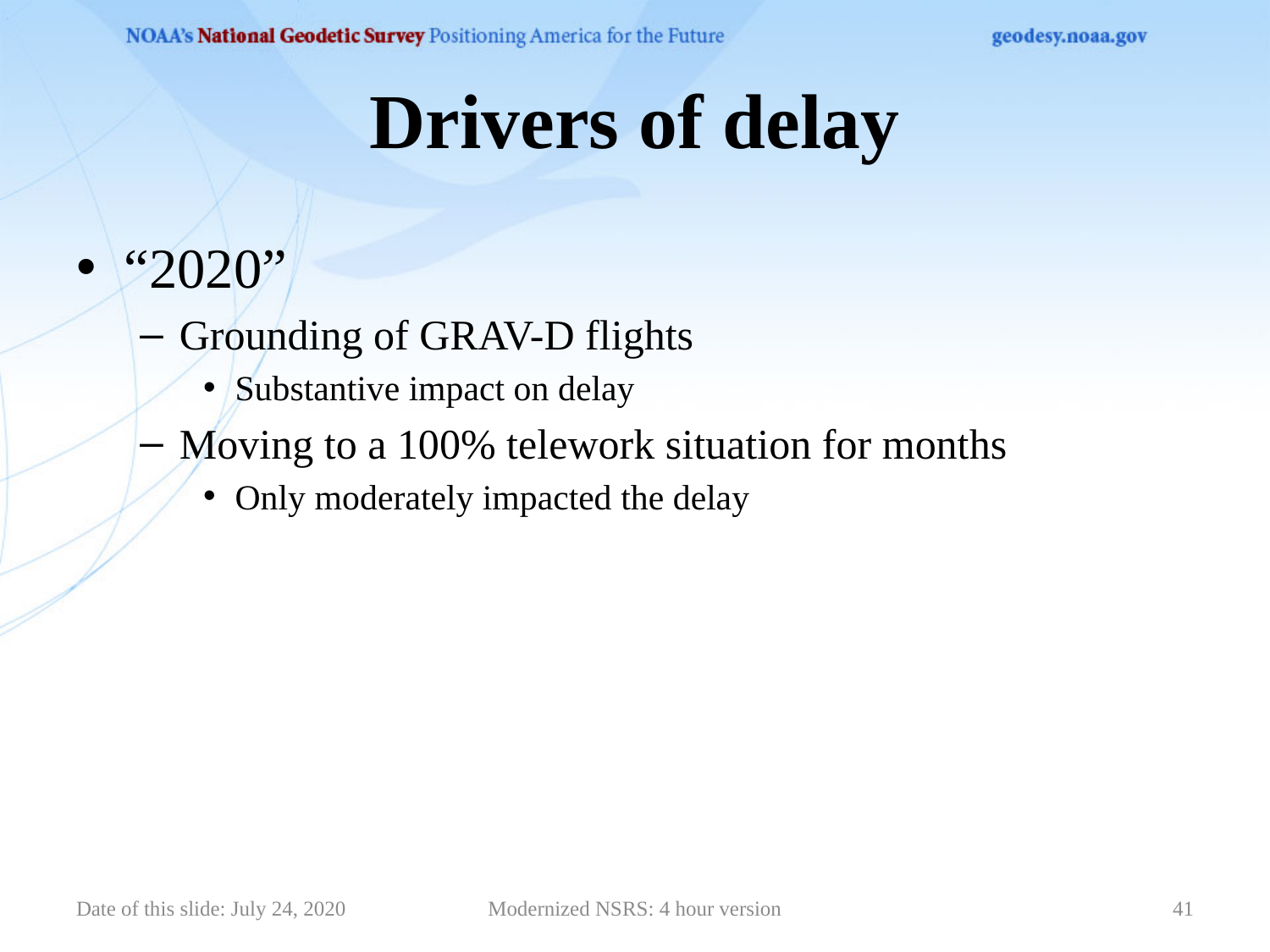

# Drivers of delay
“2020”
Grounding of GRAV-D flights
Substantive impact on delay
Moving to a 100% telework situation for months
Only moderately impacted the delay

Date of this slide: July 24, 2020
Modernized NSRS: 4 hour version
41